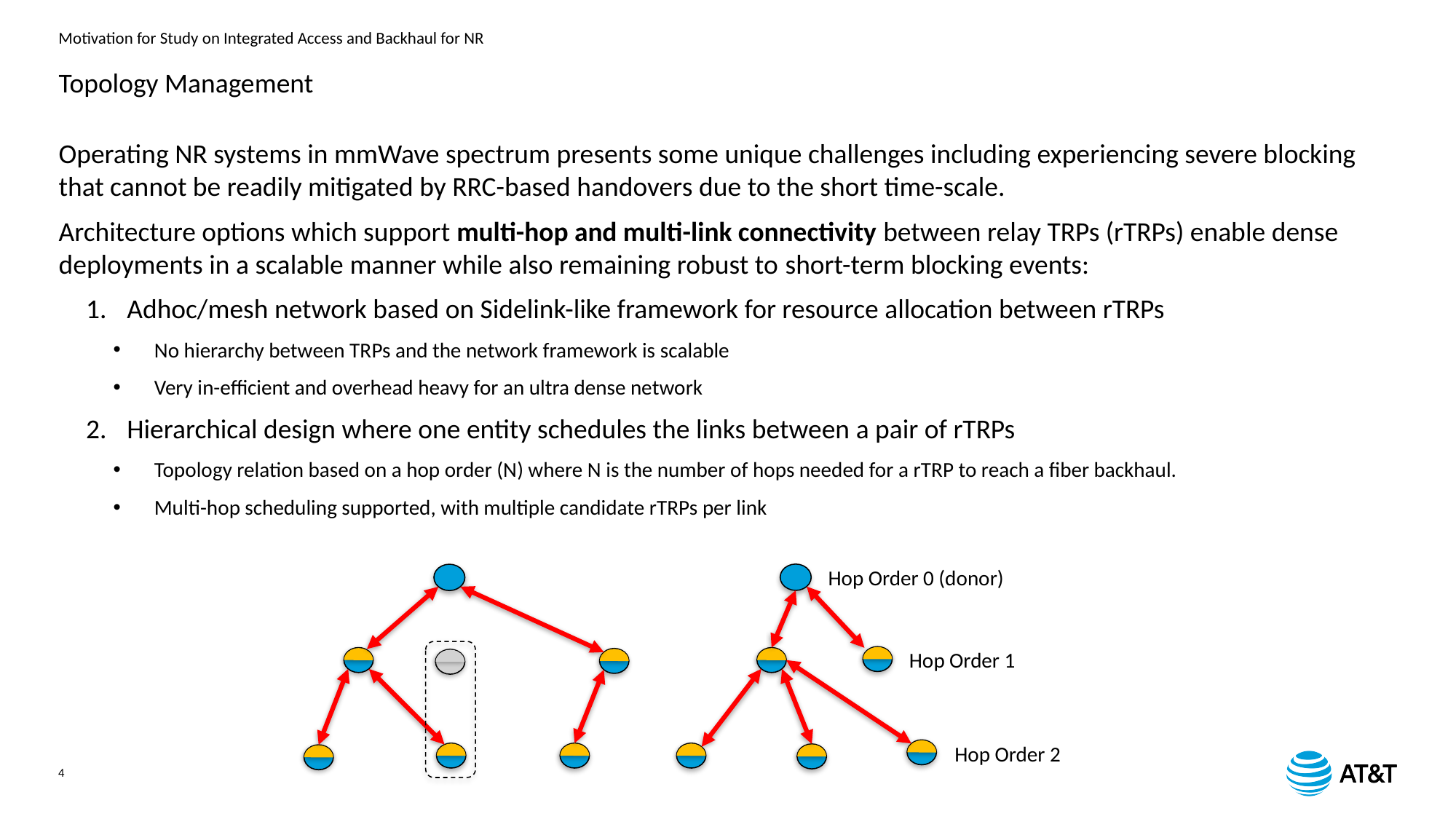

# Topology Management
Operating NR systems in mmWave spectrum presents some unique challenges including experiencing severe blocking that cannot be readily mitigated by RRC-based handovers due to the short time-scale.
Architecture options which support multi-hop and multi-link connectivity between relay TRPs (rTRPs) enable dense deployments in a scalable manner while also remaining robust to short-term blocking events:
Adhoc/mesh network based on Sidelink-like framework for resource allocation between rTRPs
No hierarchy between TRPs and the network framework is scalable
Very in-efficient and overhead heavy for an ultra dense network
Hierarchical design where one entity schedules the links between a pair of rTRPs
Topology relation based on a hop order (N) where N is the number of hops needed for a rTRP to reach a fiber backhaul.
Multi-hop scheduling supported, with multiple candidate rTRPs per link

Hop Order 0 (donor)

Hop Order 1

Hop Order 2

4